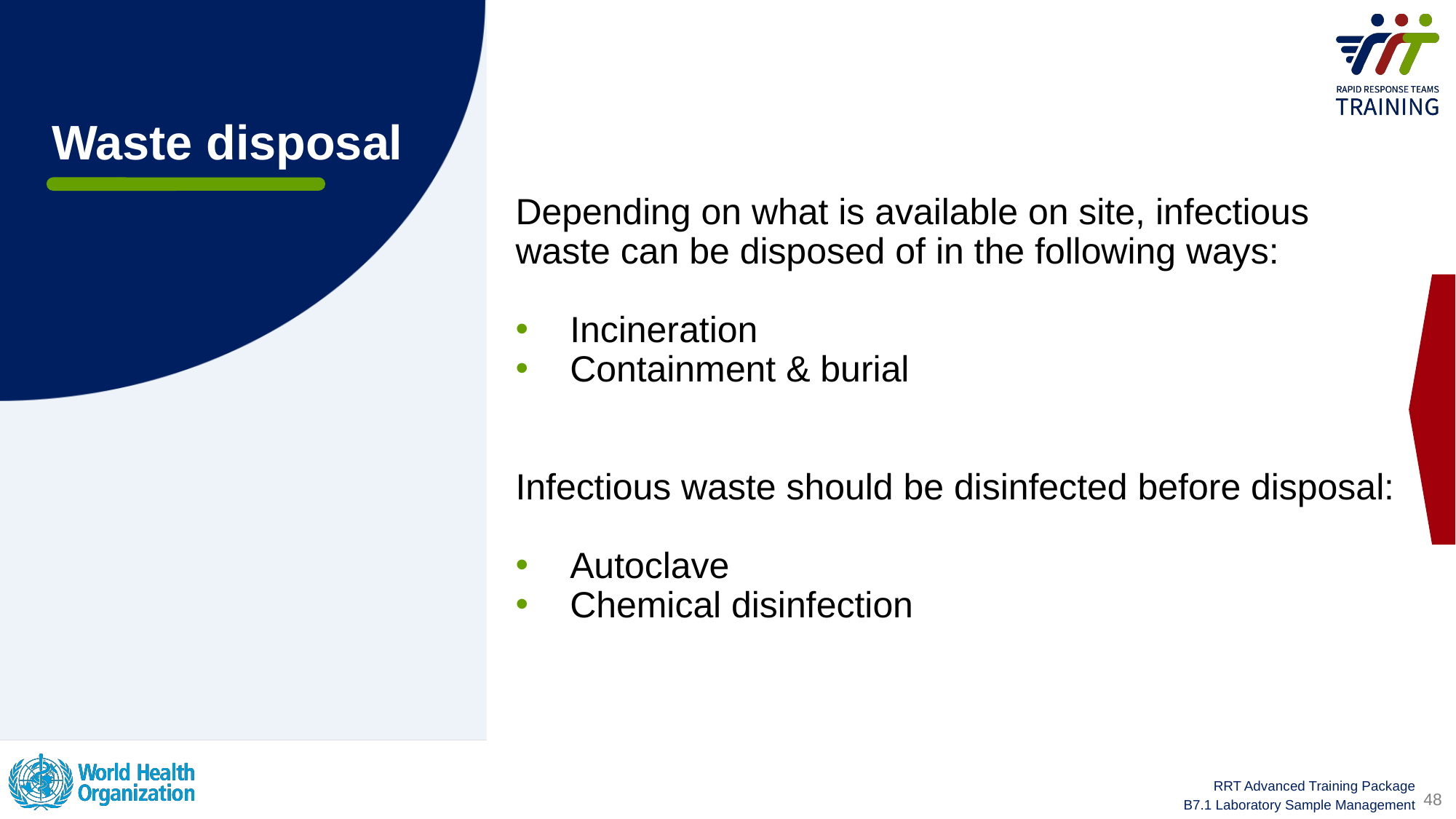

Waste disposal
Depending on what is available on site, infectious waste can be disposed of in the following ways:

Incineration
Containment & burial

Infectious waste should be disinfected before disposal:

Autoclave
Chemical disinfection